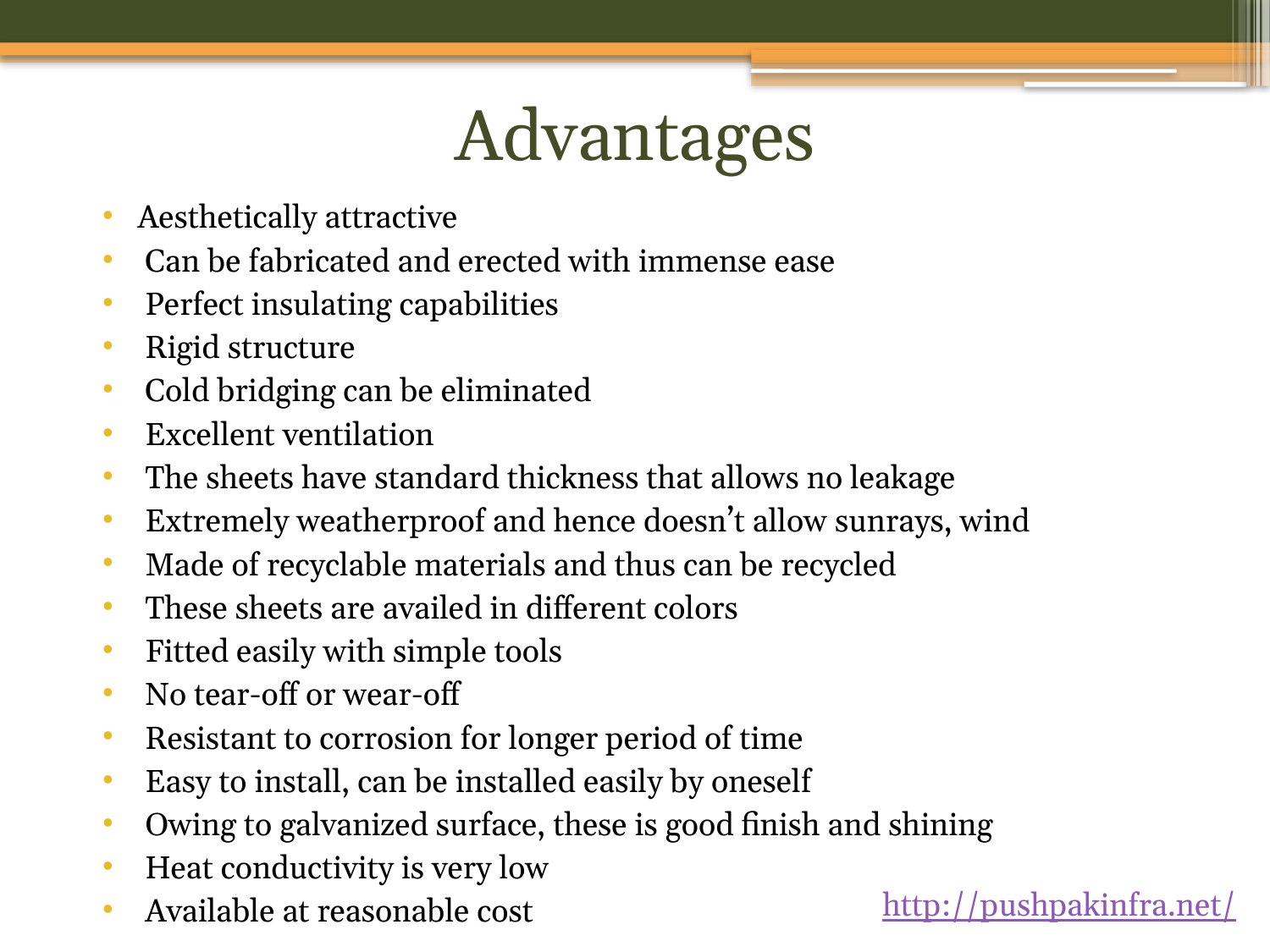

# Advantages
Aesthetically attractive
 Can be fabricated and erected with immense ease
 Perfect insulating capabilities
 Rigid structure
 Cold bridging can be eliminated
 Excellent ventilation
 The sheets have standard thickness that allows no leakage
 Extremely weatherproof and hence doesn’t allow sunrays, wind
 Made of recyclable materials and thus can be recycled
 These sheets are availed in different colors
 Fitted easily with simple tools
 No tear-off or wear-off
 Resistant to corrosion for longer period of time
 Easy to install, can be installed easily by oneself
 Owing to galvanized surface, these is good finish and shining
 Heat conductivity is very low
 Available at reasonable cost

http://pushpakinfra.net/